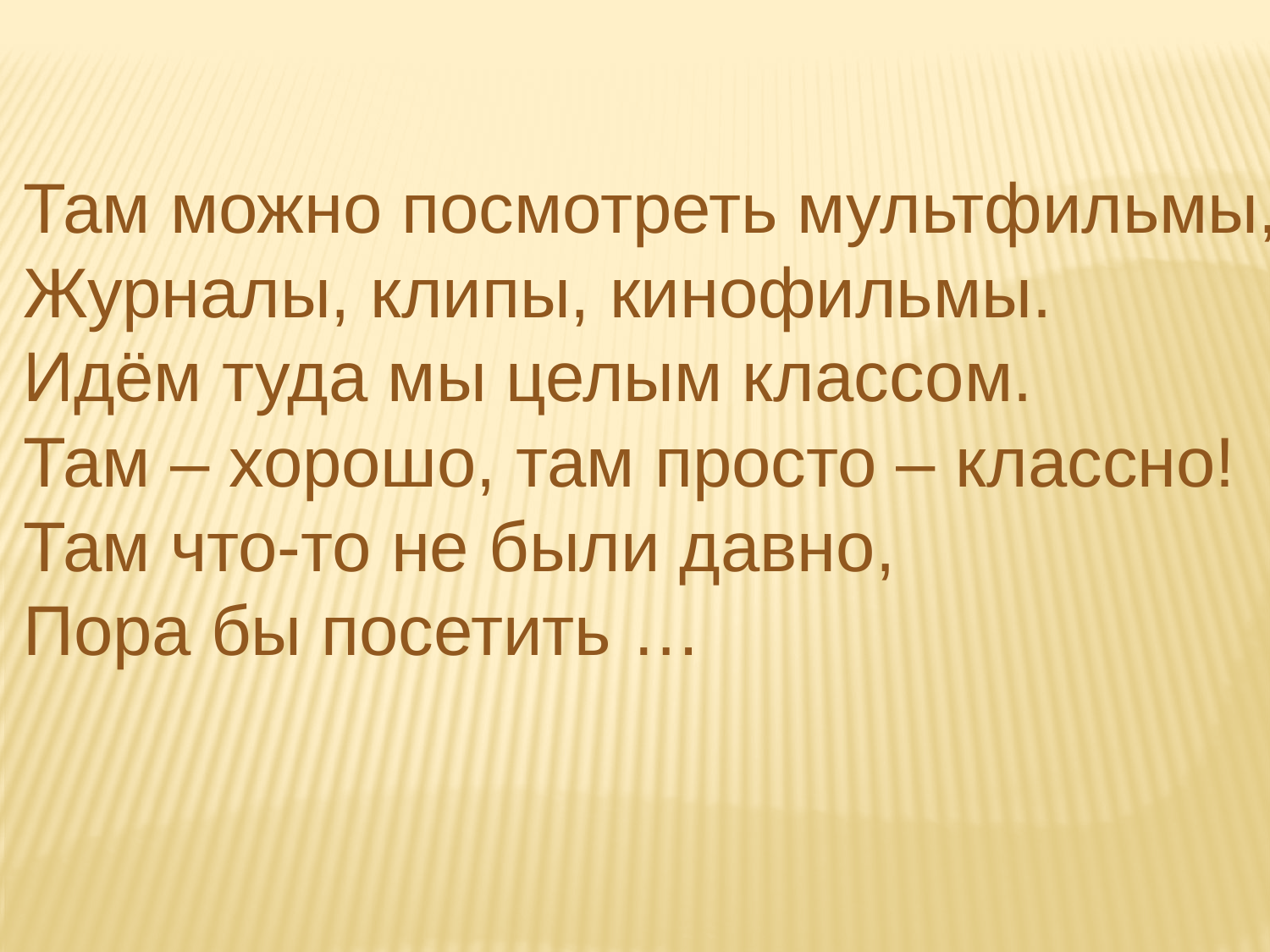

Там можно посмотреть мультфильмы,
Журналы, клипы, кинофильмы.
Идём туда мы целым классом.
Там – хорошо, там просто – классно!
Там что-то не были давно,
Пора бы посетить …